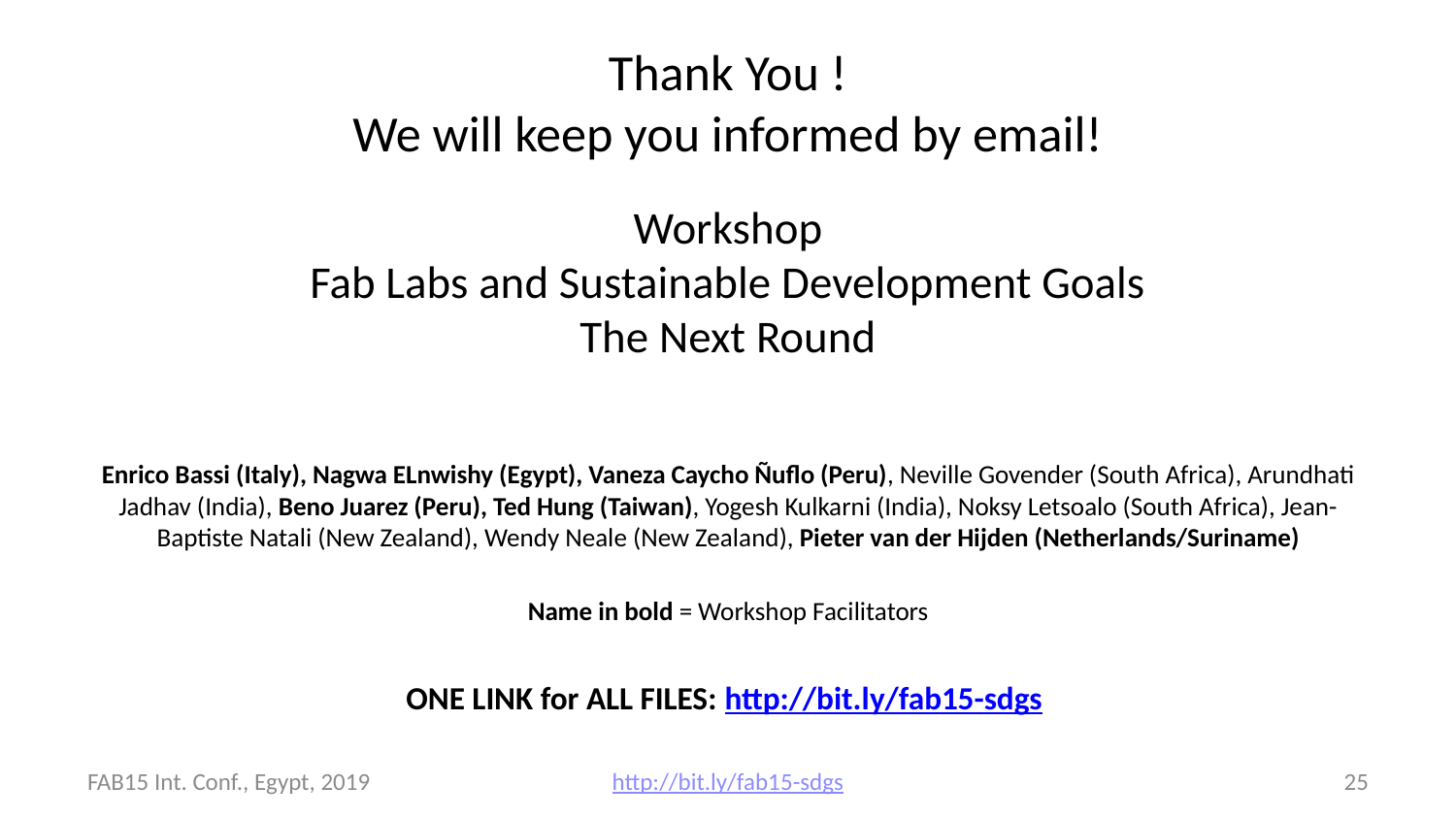

# Thank You ! We will keep you informed by email!
Workshop
Fab Labs and Sustainable Development Goals
The Next Round

Enrico Bassi (Italy), Nagwa ELnwishy (Egypt), Vaneza Caycho Ñuflo (Peru), Neville Govender (South Africa), Arundhati Jadhav (India), Beno Juarez (Peru), Ted Hung (Taiwan), Yogesh Kulkarni (India), Noksy Letsoalo (South Africa), Jean-Baptiste Natali (New Zealand), Wendy Neale (New Zealand), Pieter van der Hijden (Netherlands/Suriname)

Name in bold = Workshop Facilitators

ONE LINK for ALL FILES: http://bit.ly/fab15-sdgs

FAB15 Int. Conf., Egypt, 2019
http://bit.ly/fab15-sdgs
25